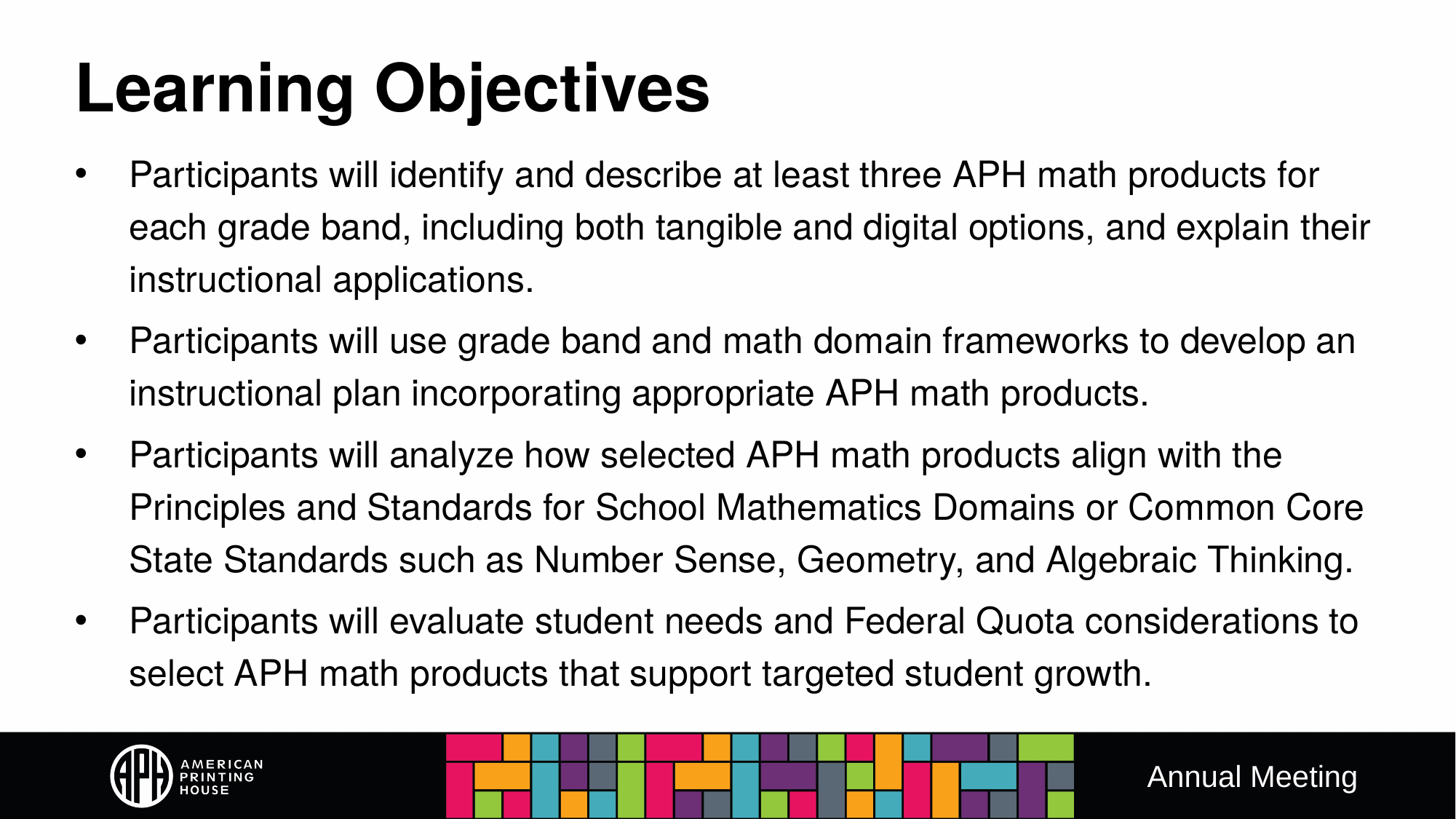

# Learning Objectives
Participants will identify and describe at least three APH math products for each grade band, including both tangible and digital options, and explain their instructional applications.
Participants will use grade band and math domain frameworks to develop an instructional plan incorporating appropriate APH math products.
Participants will analyze how selected APH math products align with the Principles and Standards for School Mathematics Domains or Common Core State Standards such as Number Sense, Geometry, and Algebraic Thinking.
Participants will evaluate student needs and Federal Quota considerations to select APH math products that support targeted student growth.